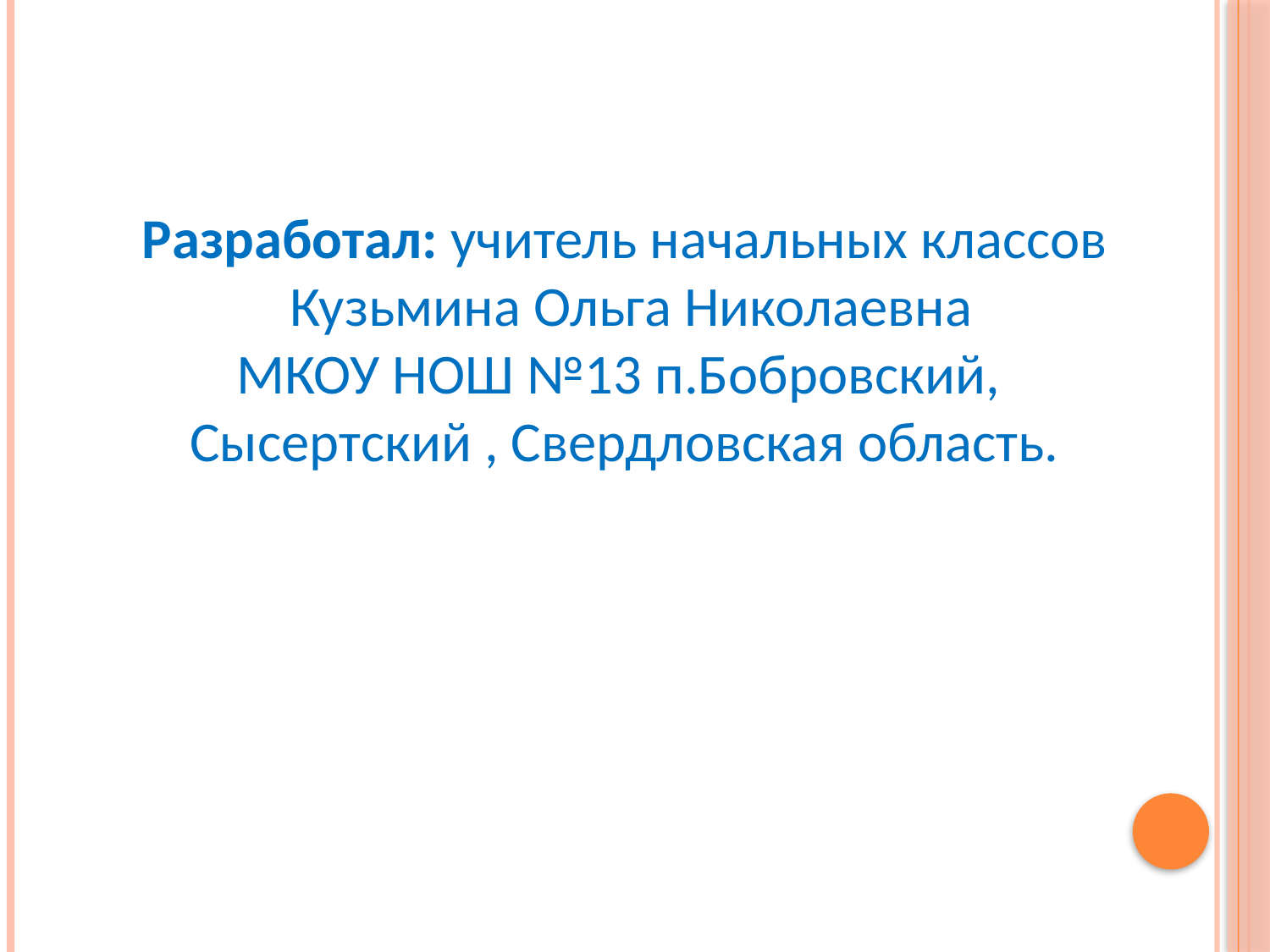

#
Разработал: учитель начальных классов
 Кузьмина Ольга Николаевна
МКОУ НОШ №13 п.Бобровский,
Сысертский , Свердловская область.